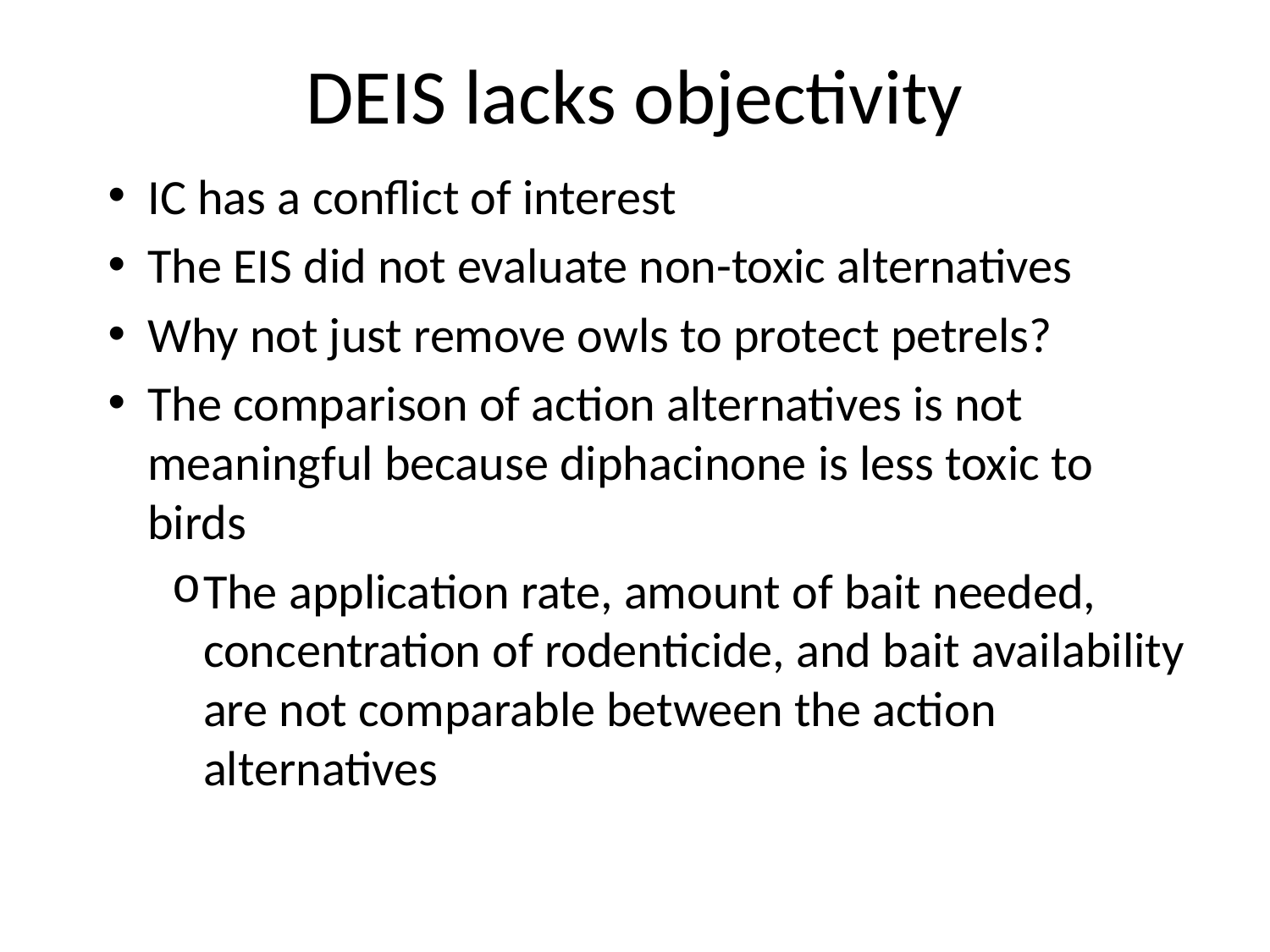

# DEIS lacks objectivity
IC has a conflict of interest
The EIS did not evaluate non-toxic alternatives
Why not just remove owls to protect petrels?
The comparison of action alternatives is not meaningful because diphacinone is less toxic to birds
The application rate, amount of bait needed, concentration of rodenticide, and bait availability are not comparable between the action alternatives